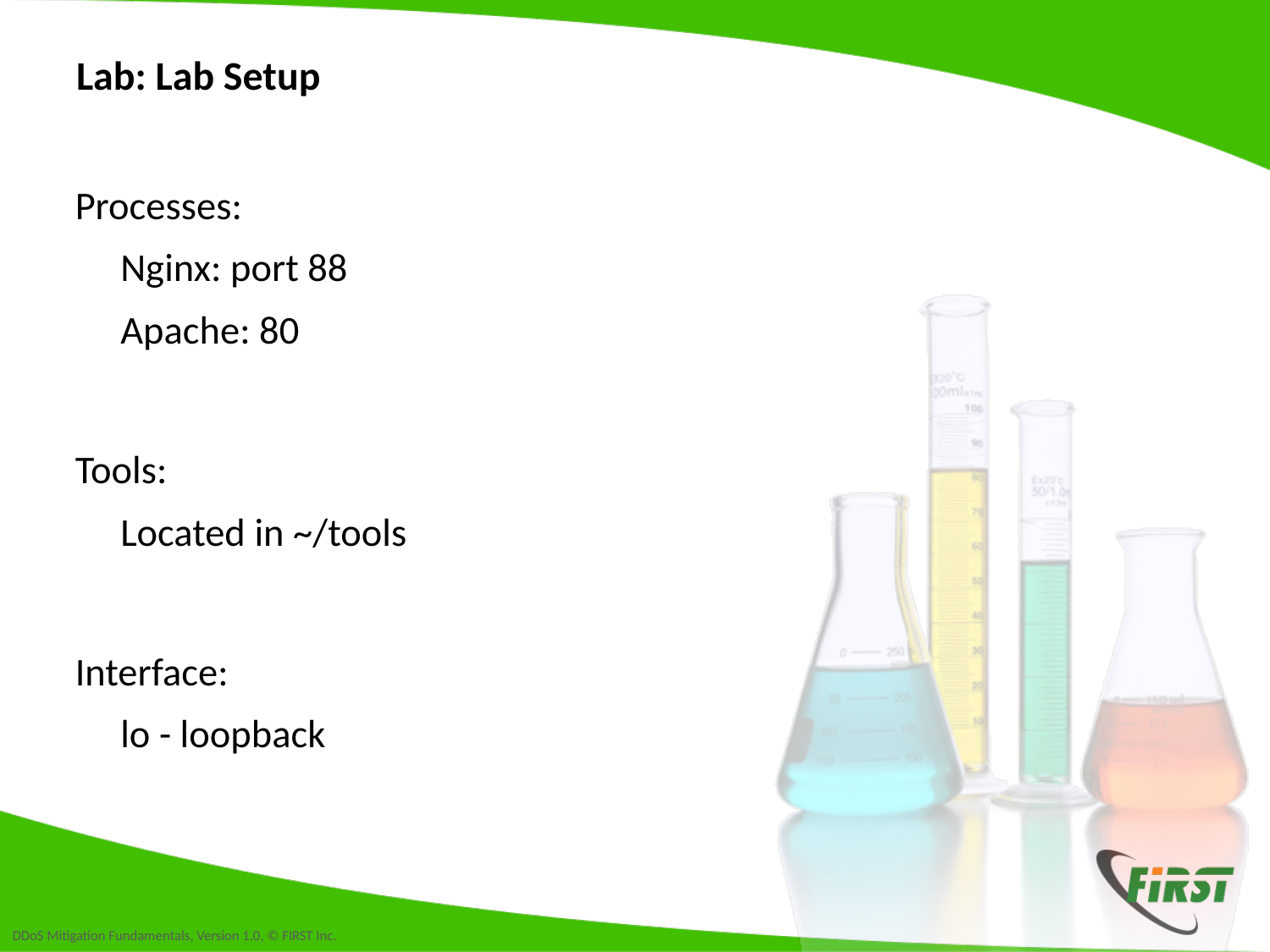

# Lab: Lab Setup
Processes:
Nginx: port 88
Apache: 80

Tools:
Located in ~/tools

Interface:
lo - loopback